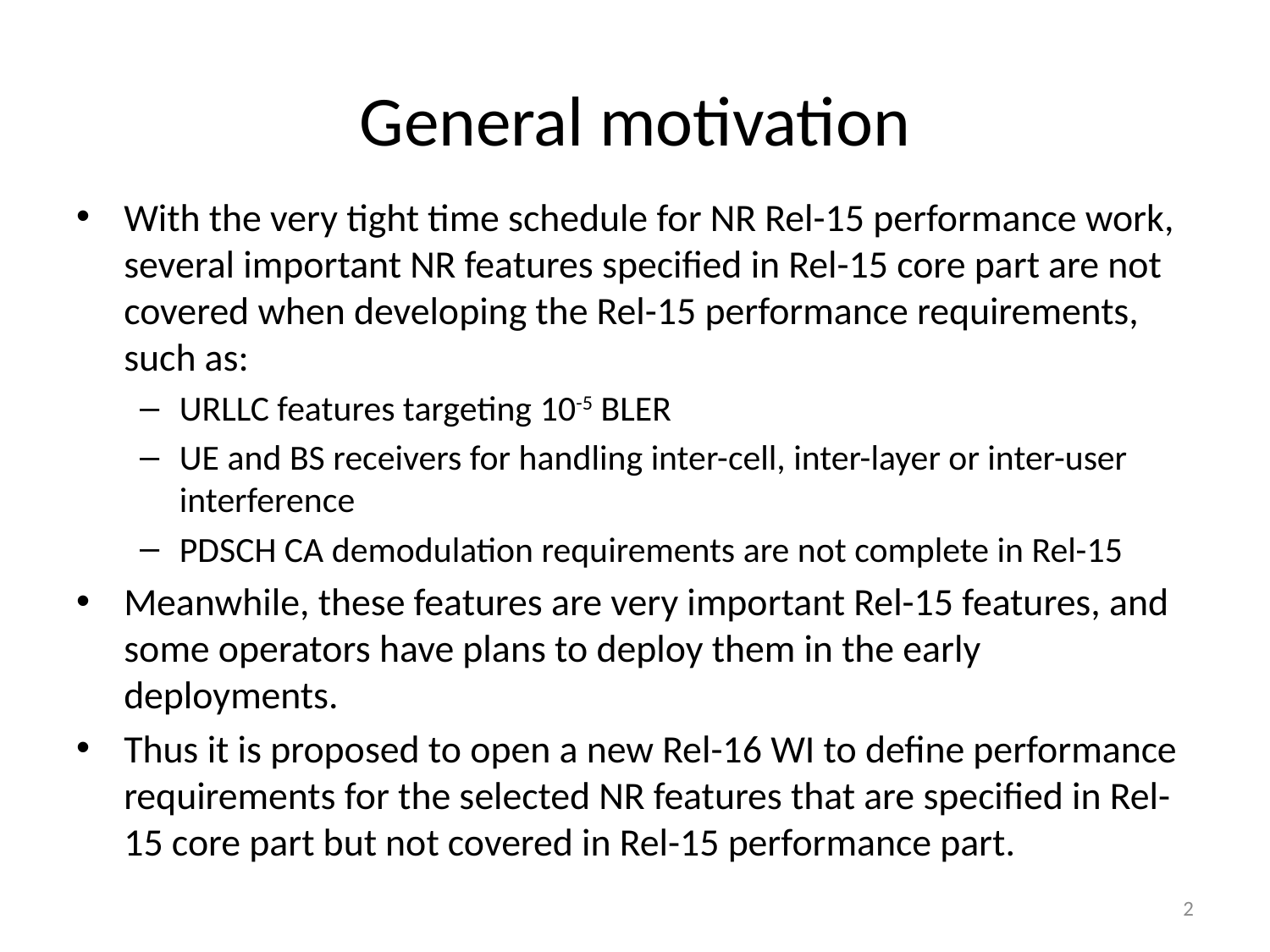

# General motivation
With the very tight time schedule for NR Rel-15 performance work, several important NR features specified in Rel-15 core part are not covered when developing the Rel-15 performance requirements, such as:
URLLC features targeting 10-5 BLER
UE and BS receivers for handling inter-cell, inter-layer or inter-user interference
PDSCH CA demodulation requirements are not complete in Rel-15
Meanwhile, these features are very important Rel-15 features, and some operators have plans to deploy them in the early deployments.
Thus it is proposed to open a new Rel-16 WI to define performance requirements for the selected NR features that are specified in Rel-15 core part but not covered in Rel-15 performance part.
2